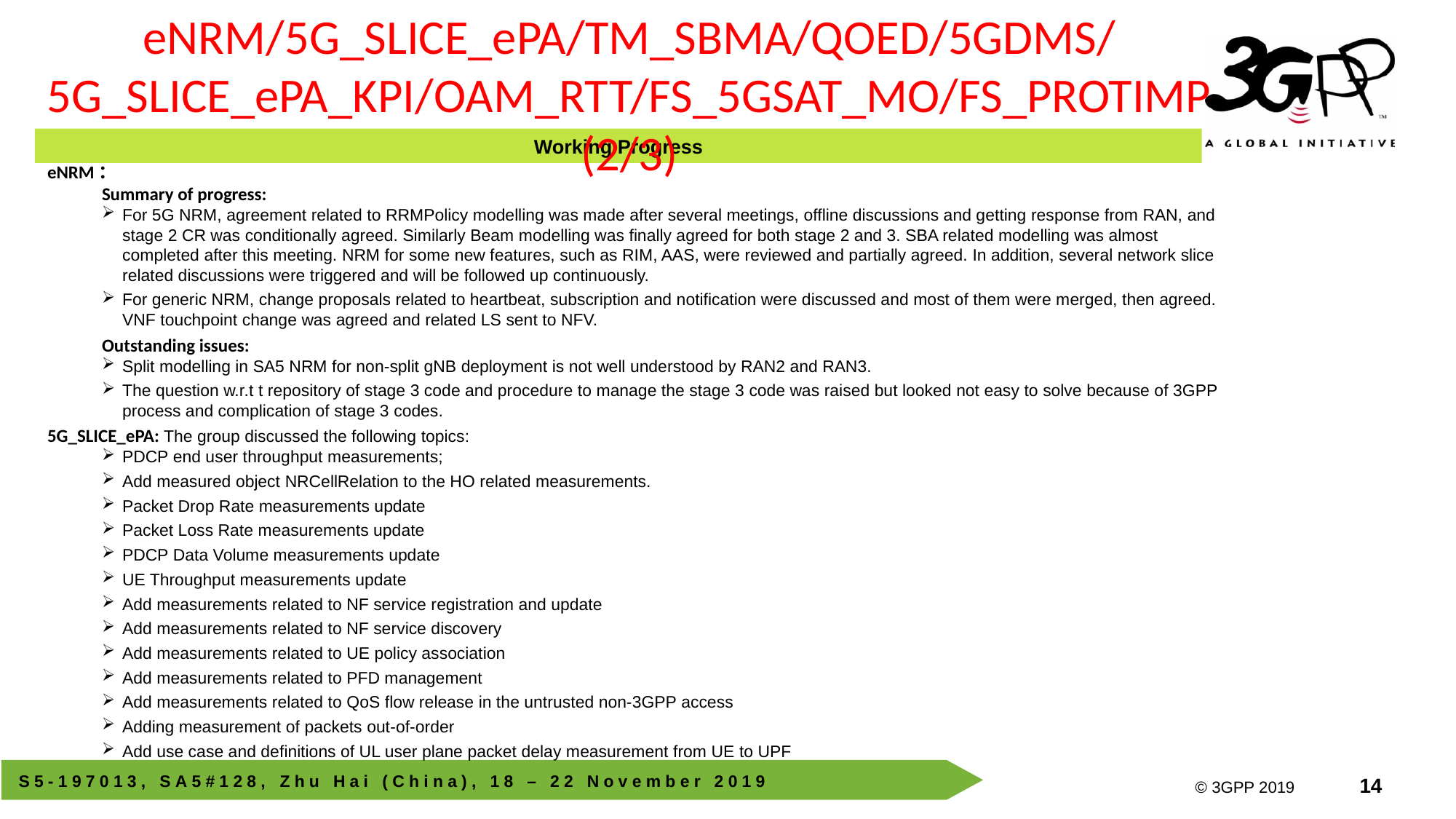

eNRM/5G_SLICE_ePA/TM_SBMA/QOED/5GDMS/5G_SLICE_ePA_KPI/OAM_RTT/FS_5GSAT_MO/FS_PROTIMP (2/3)
Working Progress
eNRM：
Summary of progress:
For 5G NRM, agreement related to RRMPolicy modelling was made after several meetings, offline discussions and getting response from RAN, and stage 2 CR was conditionally agreed. Similarly Beam modelling was finally agreed for both stage 2 and 3. SBA related modelling was almost completed after this meeting. NRM for some new features, such as RIM, AAS, were reviewed and partially agreed. In addition, several network slice related discussions were triggered and will be followed up continuously.
For generic NRM, change proposals related to heartbeat, subscription and notification were discussed and most of them were merged, then agreed. VNF touchpoint change was agreed and related LS sent to NFV.
Outstanding issues:
Split modelling in SA5 NRM for non-split gNB deployment is not well understood by RAN2 and RAN3.
The question w.r.t t repository of stage 3 code and procedure to manage the stage 3 code was raised but looked not easy to solve because of 3GPP process and complication of stage 3 codes.
5G_SLICE_ePA: The group discussed the following topics:
PDCP end user throughput measurements;
Add measured object NRCellRelation to the HO related measurements.
Packet Drop Rate measurements update
Packet Loss Rate measurements update
PDCP Data Volume measurements update
UE Throughput measurements update
Add measurements related to NF service registration and update
Add measurements related to NF service discovery
Add measurements related to UE policy association
Add measurements related to PFD management
Add measurements related to QoS flow release in the untrusted non-3GPP access
Adding measurement of packets out-of-order
Add use case and definitions of UL user plane packet delay measurement from UE to UPF